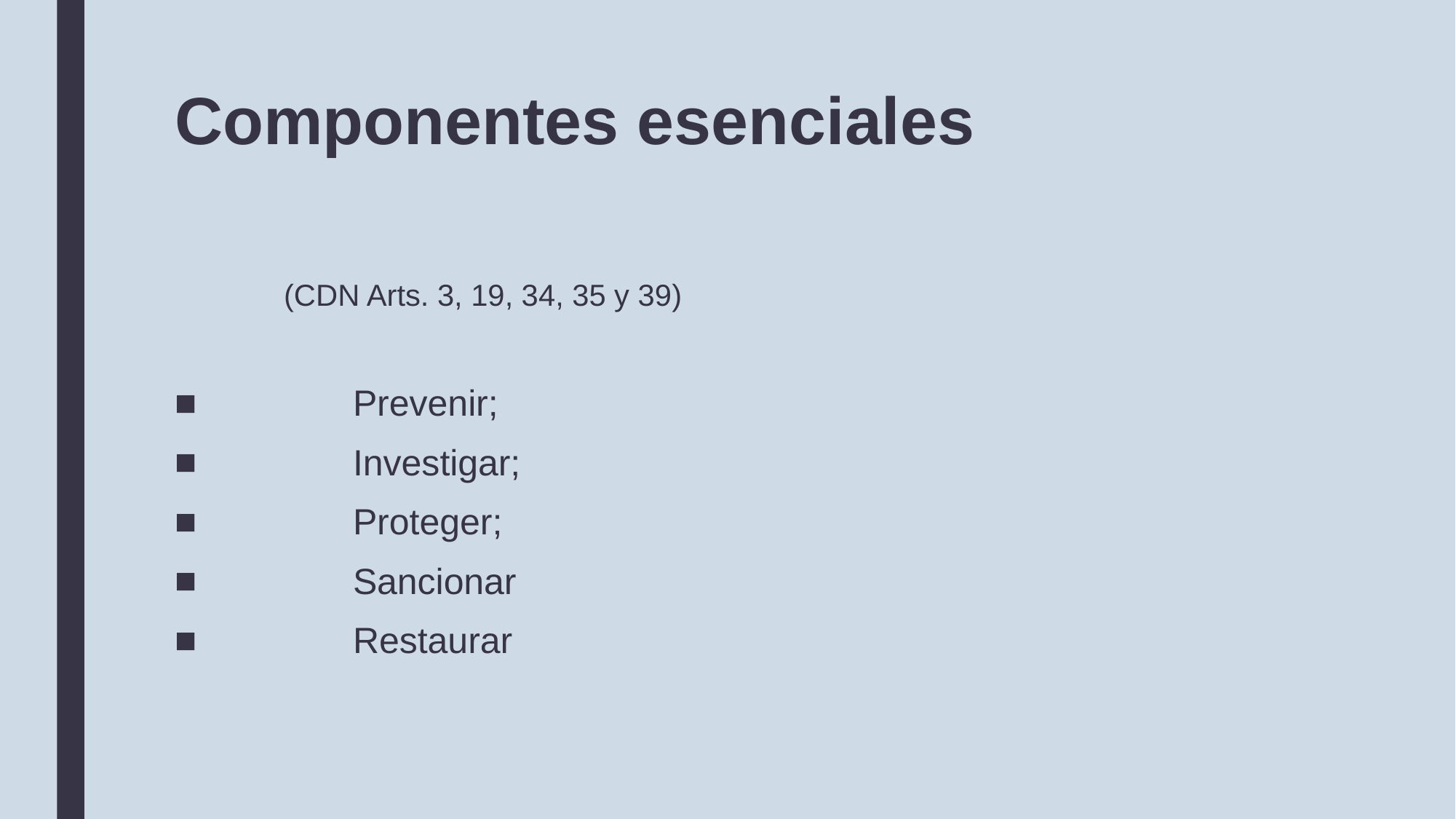

# Componentes esenciales
	(CDN Arts. 3, 19, 34, 35 y 39)

             Prevenir;
             Investigar;
             Proteger;
             Sancionar
             Restaurar